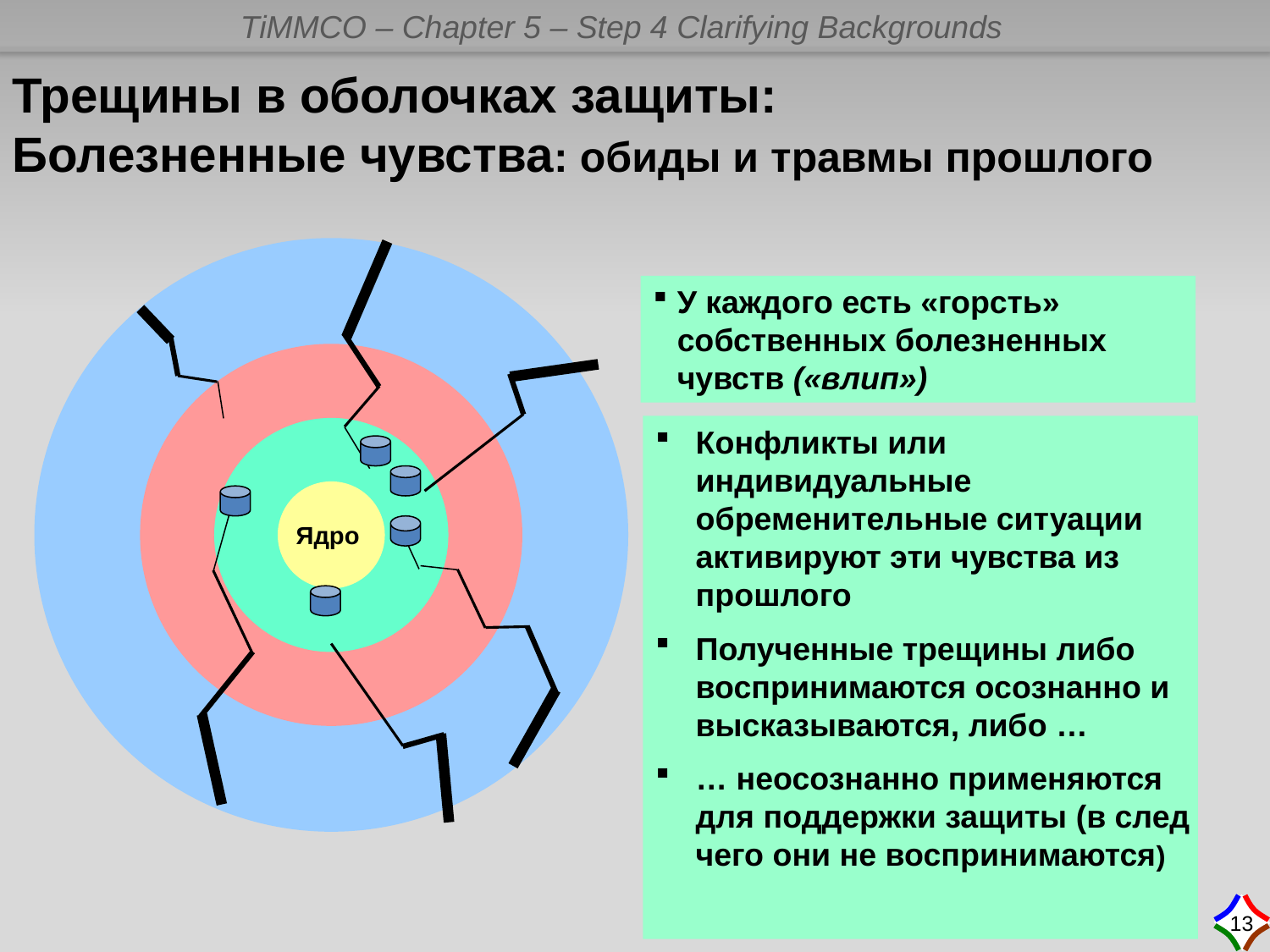

Трещины в оболочках защиты:
Болезненные чувства: обиды и травмы прошлого

У каждого есть «горсть» собственных болезненных чувств («влип»)

Конфликты или индивидуальные обременительные ситуации активируют эти чувства из прошлого
Полученные трещины либо воспринимаются осознанно и высказываются, либо …
… неосознанно применяются для поддержки защиты (в след чего они не воспринимаются)

Ядро

Weh-Gefühle
Abwehr